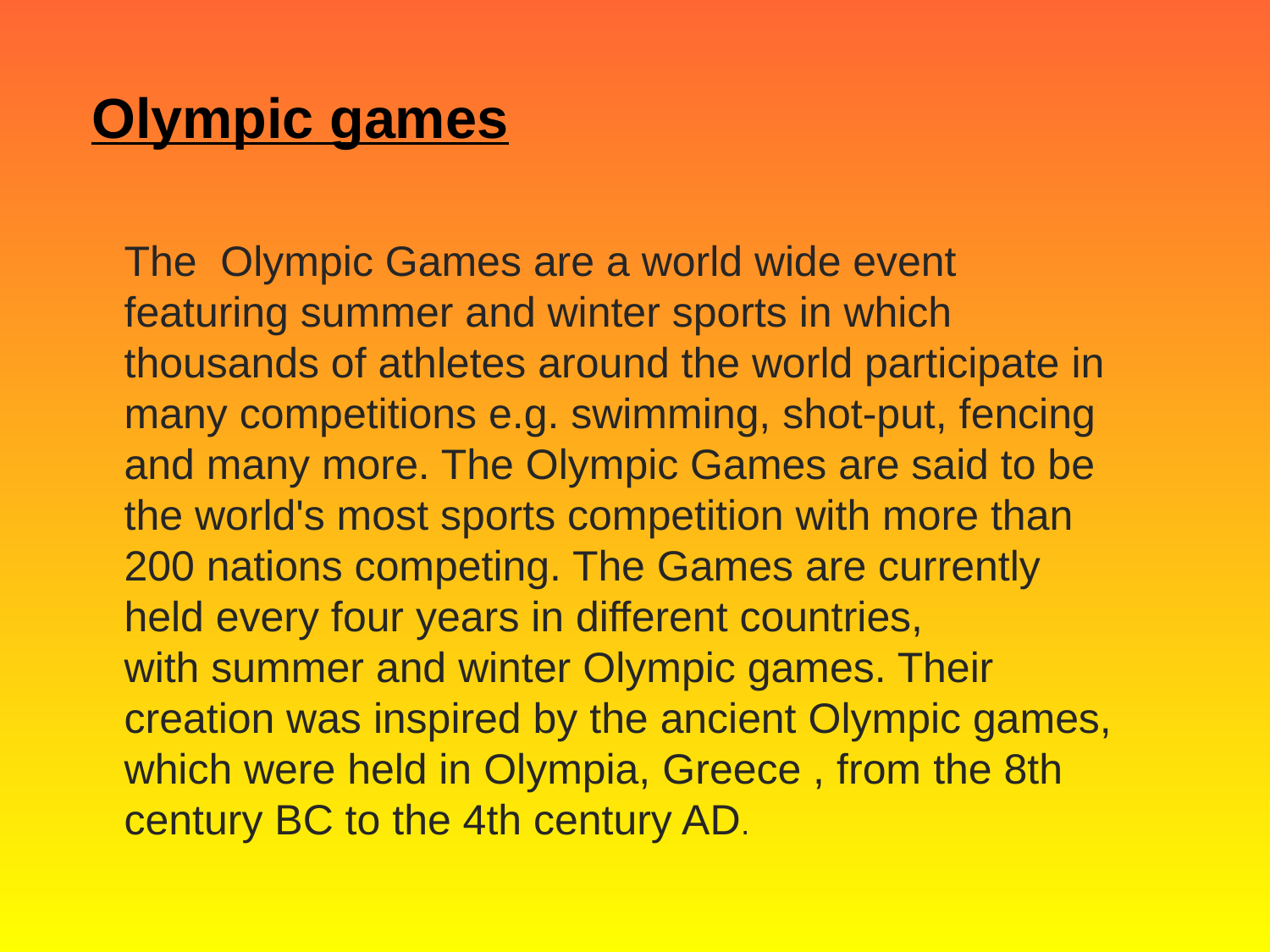

Olympic games

The  Olympic Games are a world wide event featuring summer and winter sports in which thousands of athletes around the world participate in many competitions e.g. swimming, shot-put, fencing and many more. The Olympic Games are said to be the world's most sports competition with more than 200 nations competing. The Games are currently held every four years in different countries, with summer and winter Olympic games. Their creation was inspired by the ancient Olympic games, which were held in Olympia, Greece , from the 8th century BC to the 4th century AD.